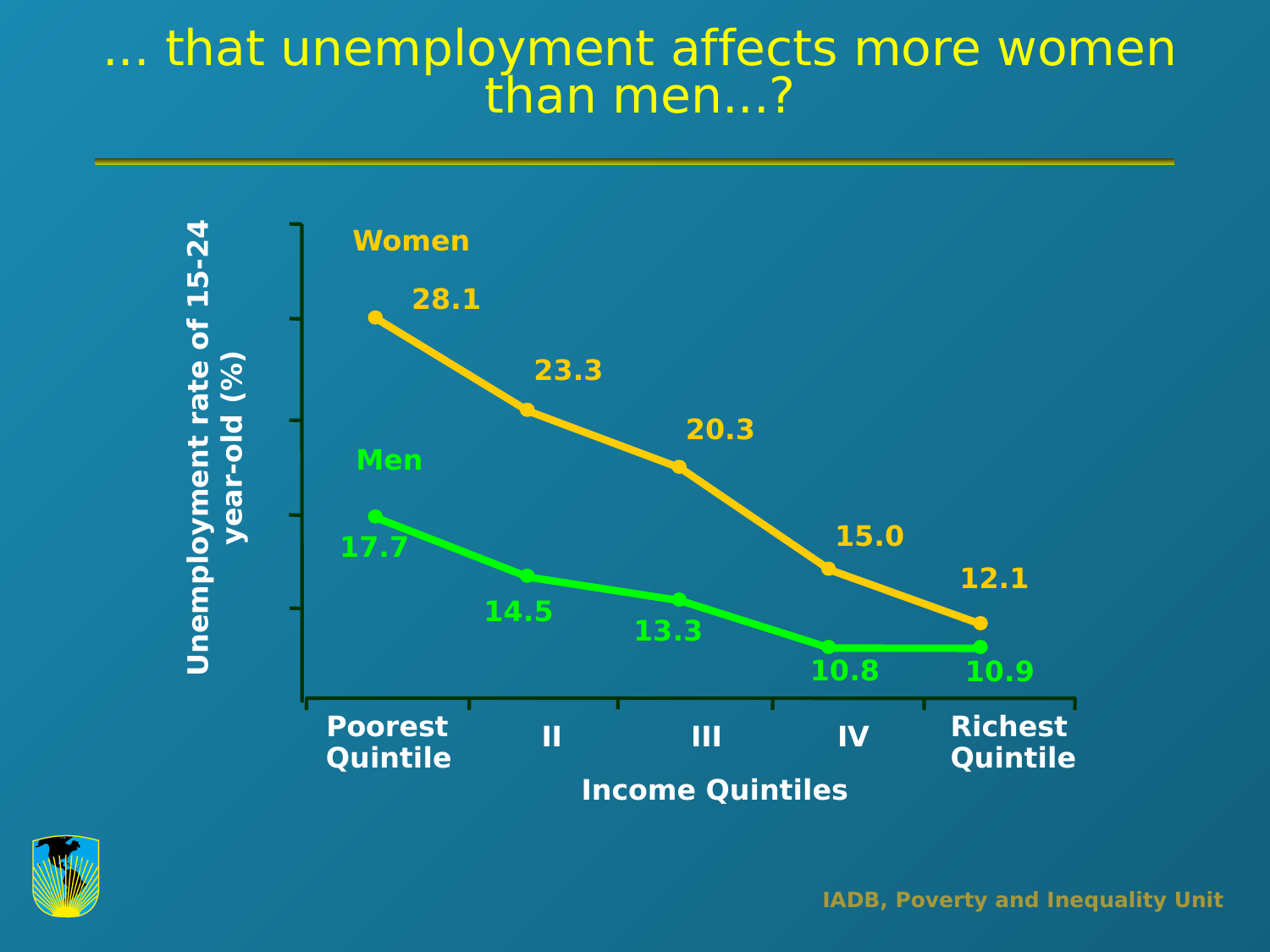

... that unemployment affects more women than men...?

Women

28.1

23.3

20.3
Unemployment rate of 15-24 year-old (%)

Men

15.0
17.7
12.1

14.5

13.3

10.8
10.9

Poorest
Richest
II
III
IV
Quintile
Quintile
Income Quintiles